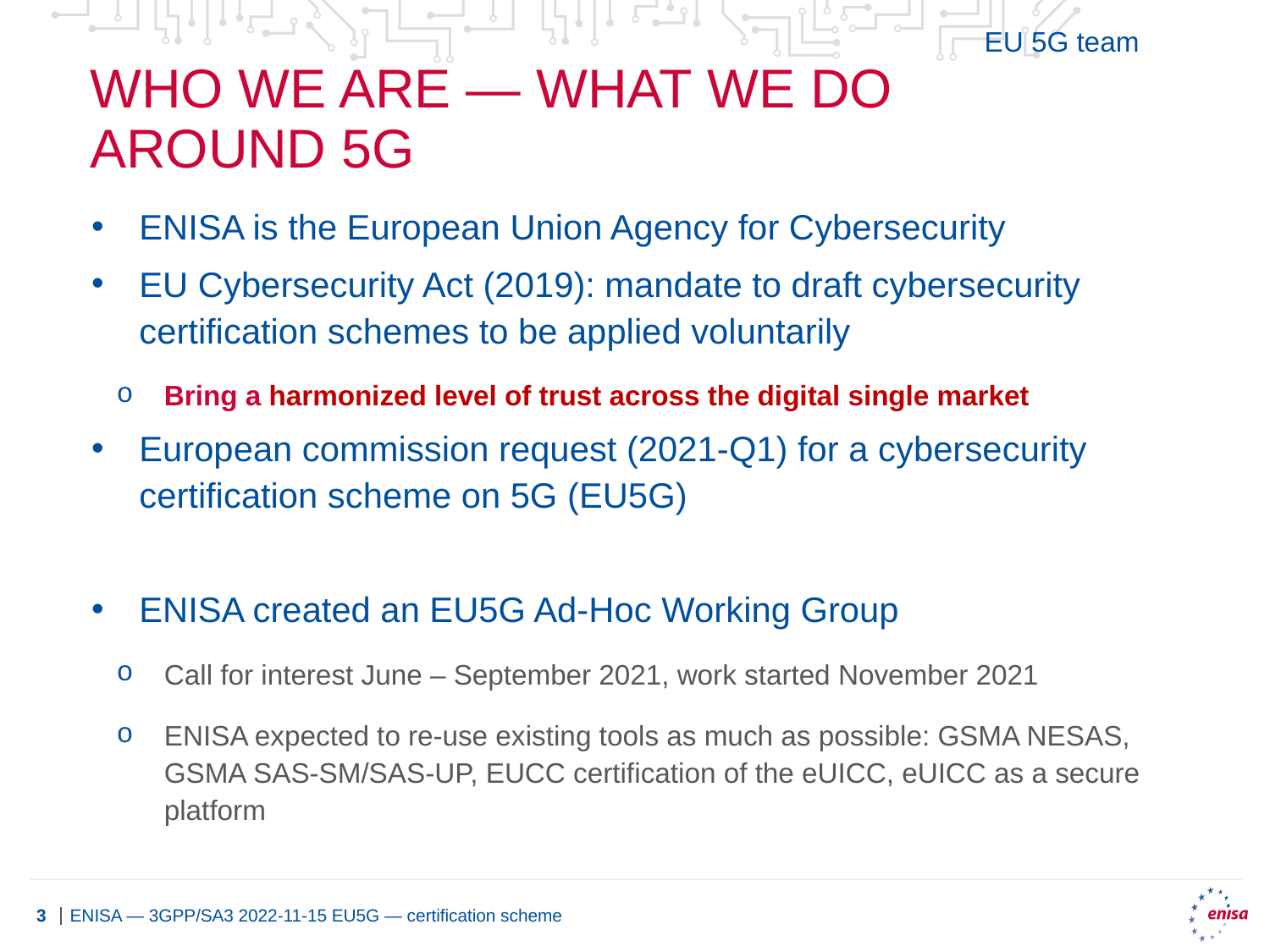

EU 5G team

# Who we are ― What we do around 5G
ENISA is the European Union Agency for Cybersecurity
EU Cybersecurity Act (2019): mandate to draft cybersecurity certification schemes to be applied voluntarily
Bring a harmonized level of trust across the digital single market
European commission request (2021-Q1) for a cybersecurity certification scheme on 5G (EU5G)

ENISA created an EU5G Ad-Hoc Working Group
Call for interest June – September 2021, work started November 2021
ENISA expected to re-use existing tools as much as possible: GSMA NESAS, GSMA SAS-SM/SAS-UP, EUCC certification of the eUICC, eUICC as a secure platform

ENISA ― 3GPP/SA3 2022-11-15 EU5G ― certification scheme